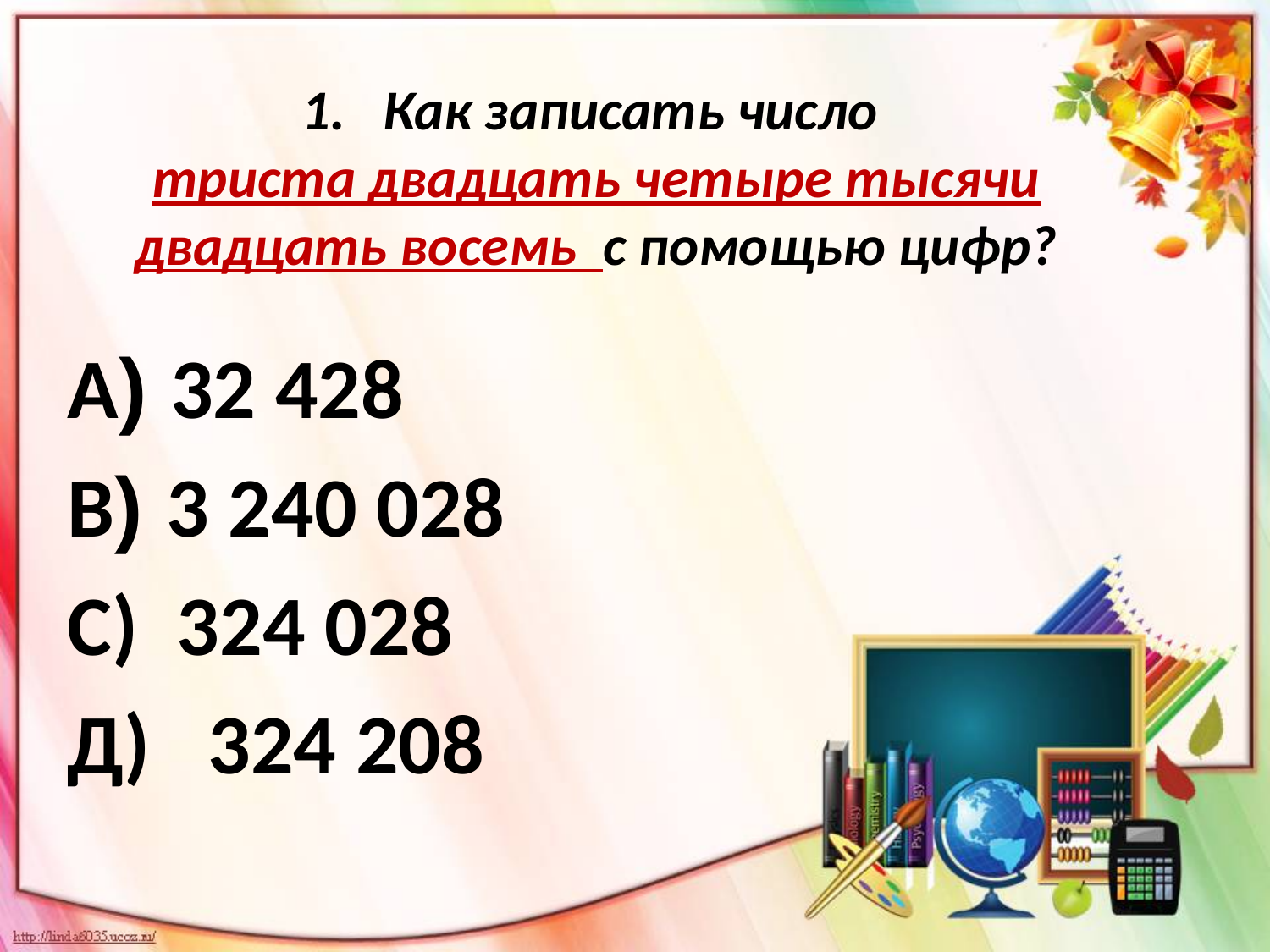

# 1.   Как записать число триста двадцать четыре тысячи двадцать восемь  с помощью цифр?
А) 32 428
В) 3 240 028
С)  324 028
Д)   324 208